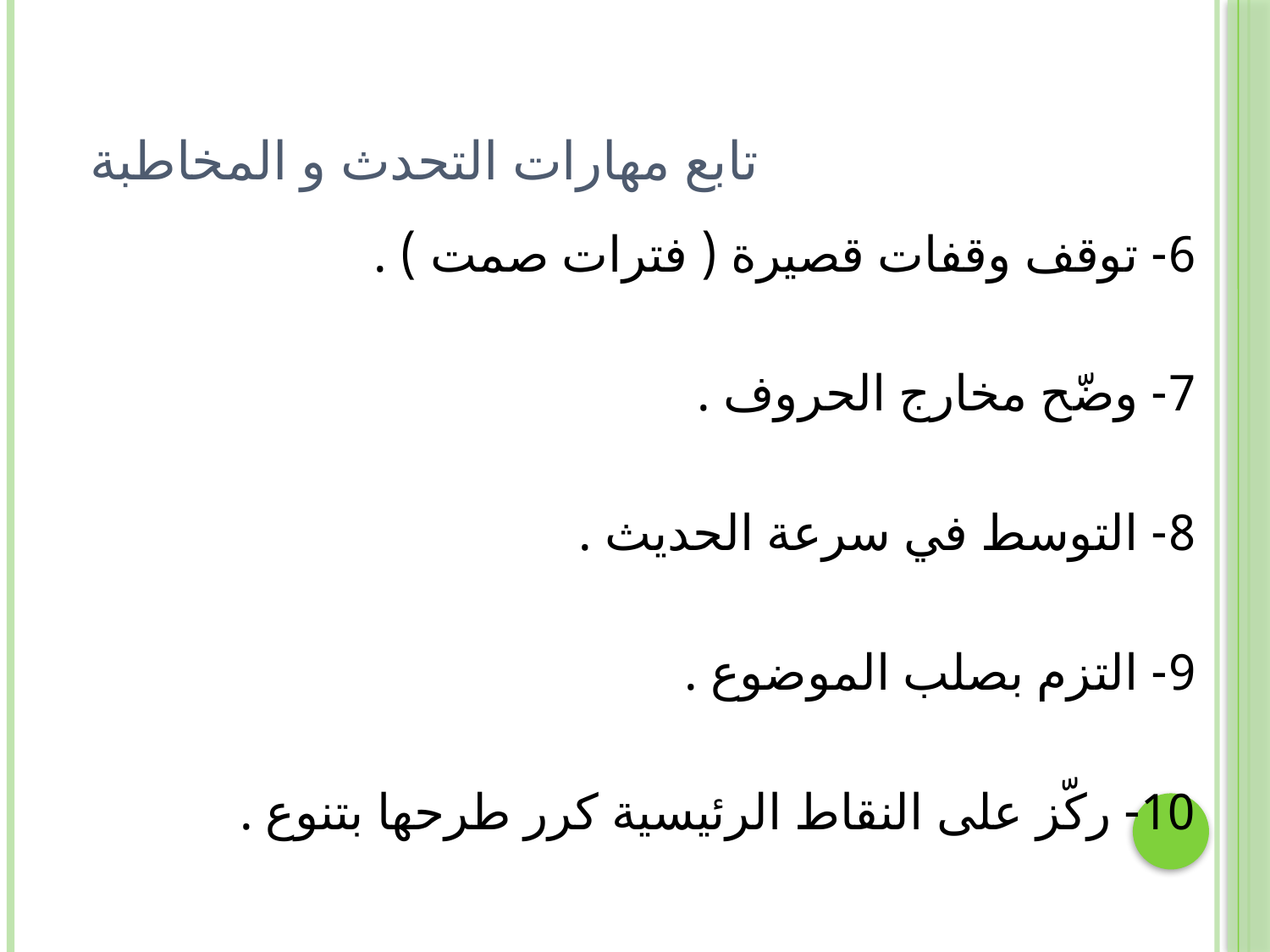

# تابع مهارات التحدث و المخاطبة
6- توقف وقفات قصيرة ( فترات صمت ) .

7- وضّح مخارج الحروف .

8- التوسط في سرعة الحديث .

9- التزم بصلب الموضوع .

10- ركّز على النقاط الرئيسية كرر طرحها بتنوع .